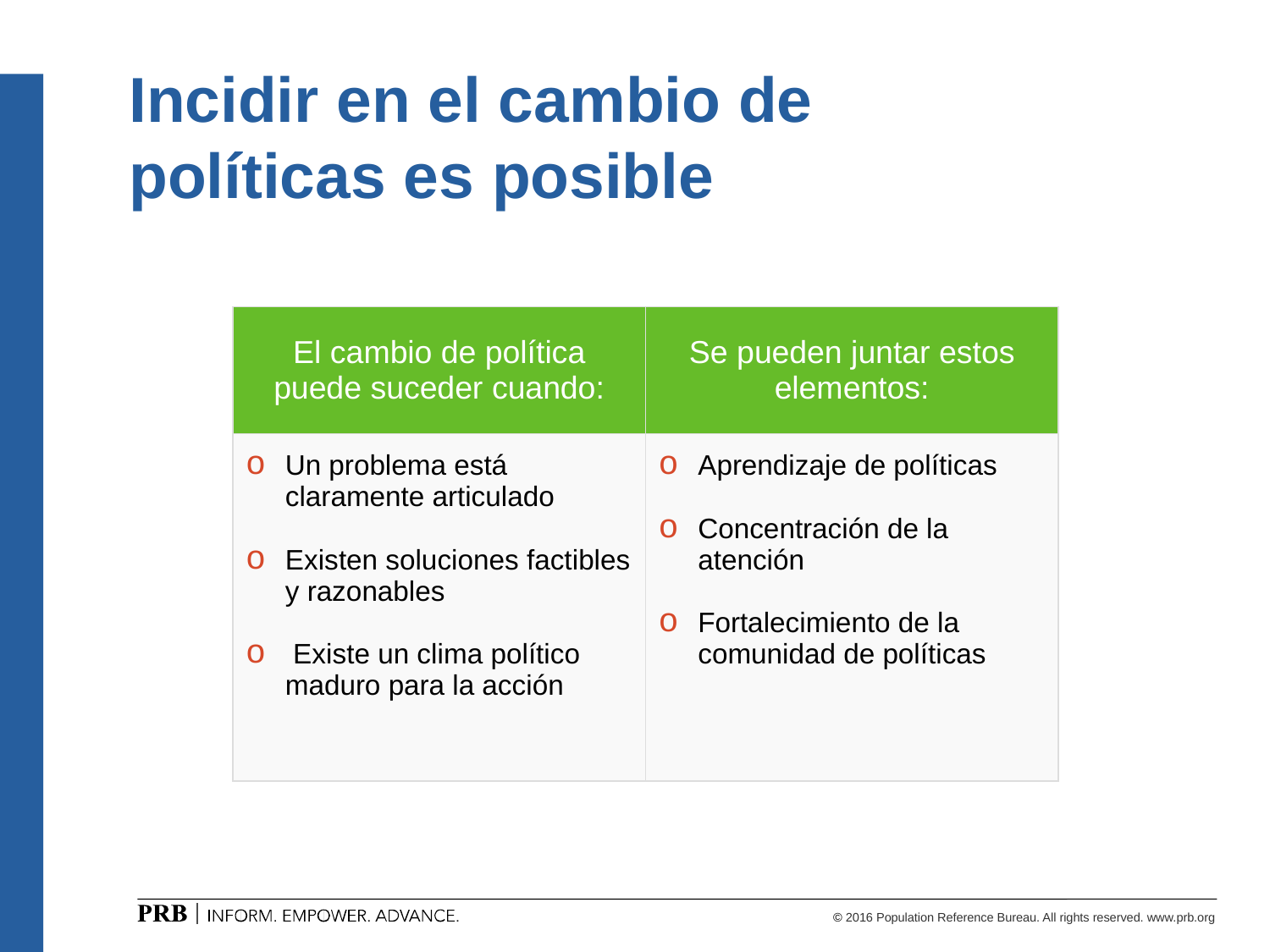

# Incidir en el cambio de políticas es posible
| El cambio de política puede suceder cuando: | Se pueden juntar estos elementos: |
| --- | --- |
| Un problema está claramente articulado Existen soluciones factibles y razonables Existe un clima político maduro para la acción | Aprendizaje de políticas Concentración de la atención Fortalecimiento de la comunidad de políticas |